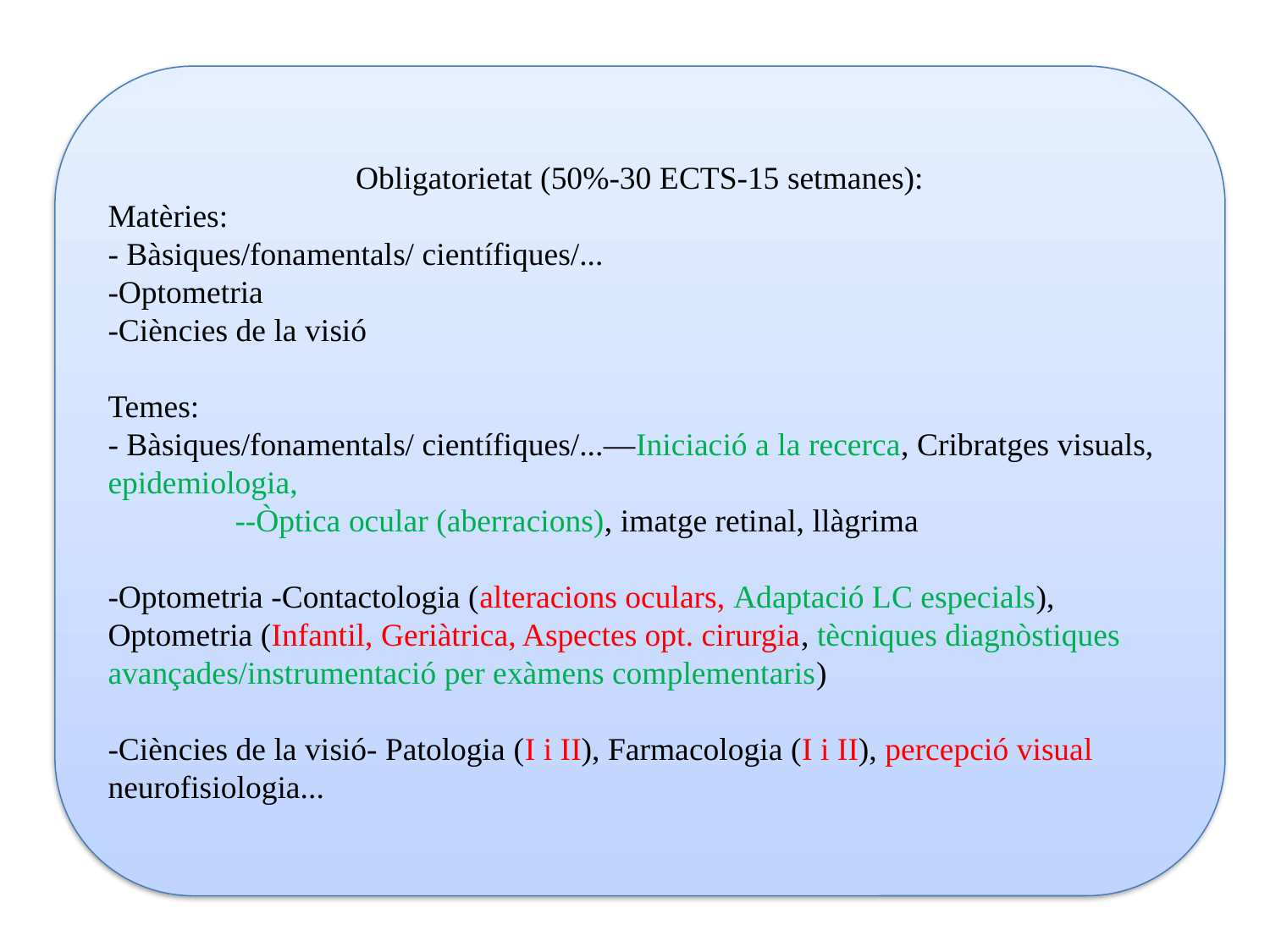

Obligatorietat (50%-30 ECTS-15 setmanes):
Matèries:
- Bàsiques/fonamentals/ científiques/...
-Optometria
-Ciències de la visió

Temes:
- Bàsiques/fonamentals/ científiques/...—Iniciació a la recerca, Cribratges visuals, epidemiologia,
	--Òptica ocular (aberracions), imatge retinal, llàgrima

-Optometria -Contactologia (alteracions oculars, Adaptació LC especials), Optometria (Infantil, Geriàtrica, Aspectes opt. cirurgia, tècniques diagnòstiques avançades/instrumentació per exàmens complementaris)

-Ciències de la visió- Patologia (I i II), Farmacologia (I i II), percepció visual neurofisiologia...